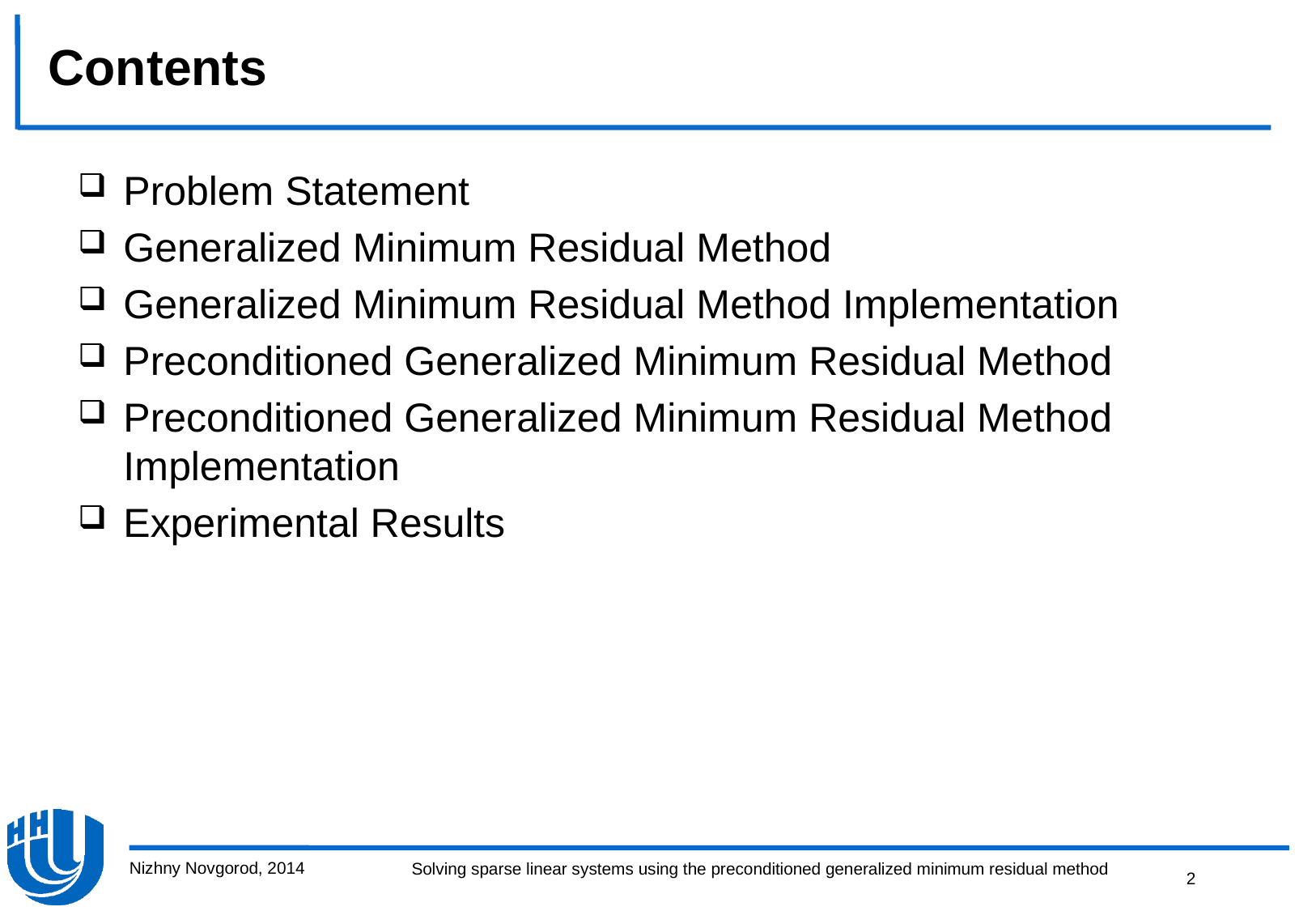

# Contents
Problem Statement
Generalized Minimum Residual Method
Generalized Minimum Residual Method Implementation
Preconditioned Generalized Minimum Residual Method
Preconditioned Generalized Minimum Residual Method Implementation
Experimental Results
Nizhny Novgorod, 2014
2
Solving sparse linear systems using the preconditioned generalized minimum residual method